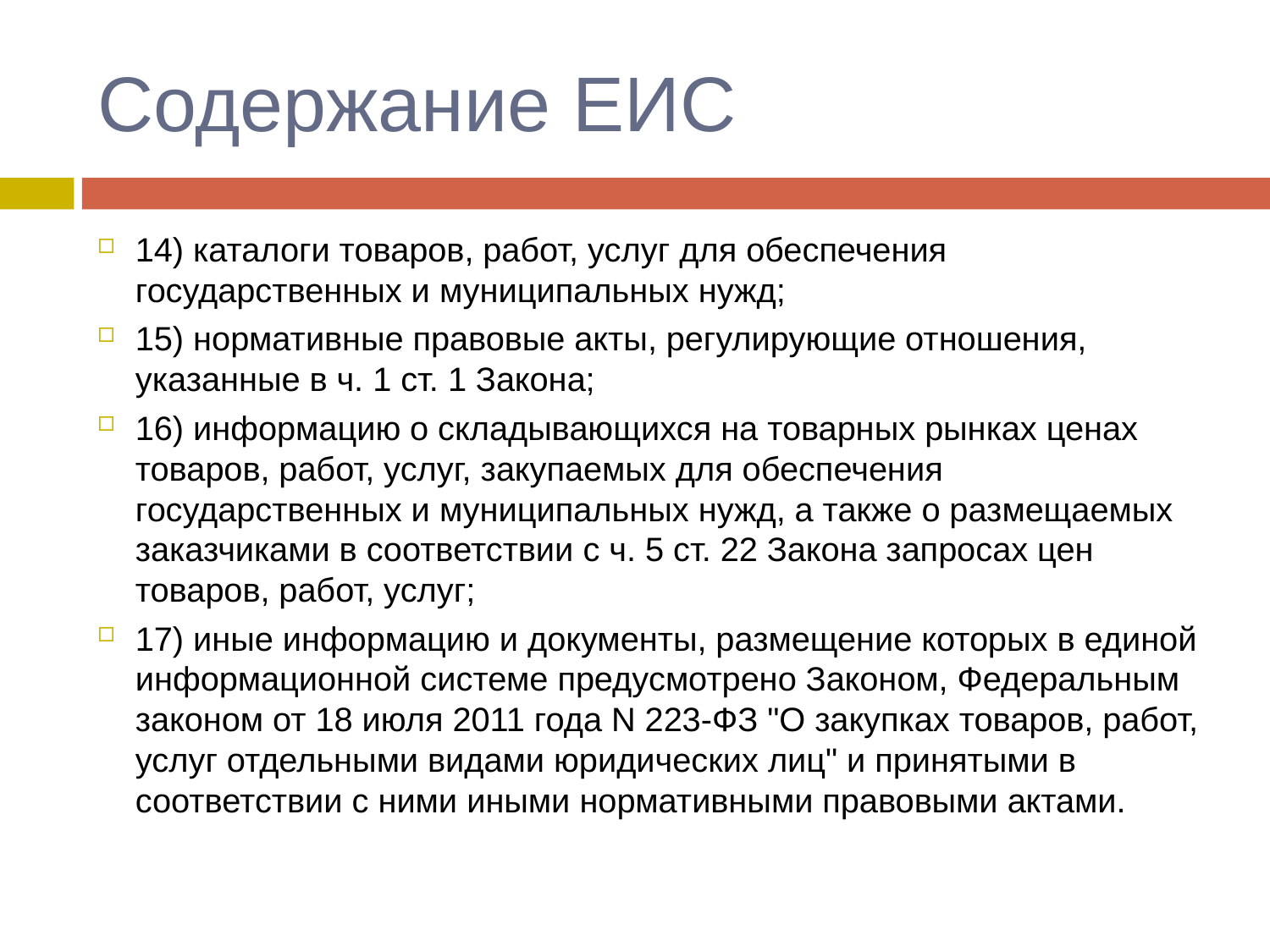

# Содержание ЕИС
14) каталоги товаров, работ, услуг для обеспечения государственных и муниципальных нужд;
15) нормативные правовые акты, регулирующие отношения, указанные в ч. 1 ст. 1 Закона;
16) информацию о складывающихся на товарных рынках ценах товаров, работ, услуг, закупаемых для обеспечения государственных и муниципальных нужд, а также о размещаемых заказчиками в соответствии с ч. 5 ст. 22 Закона запросах цен товаров, работ, услуг;
17) иные информацию и документы, размещение которых в единой информационной системе предусмотрено Законом, Федеральным законом от 18 июля 2011 года N 223-ФЗ "О закупках товаров, работ, услуг отдельными видами юридических лиц" и принятыми в соответствии с ними иными нормативными правовыми актами.